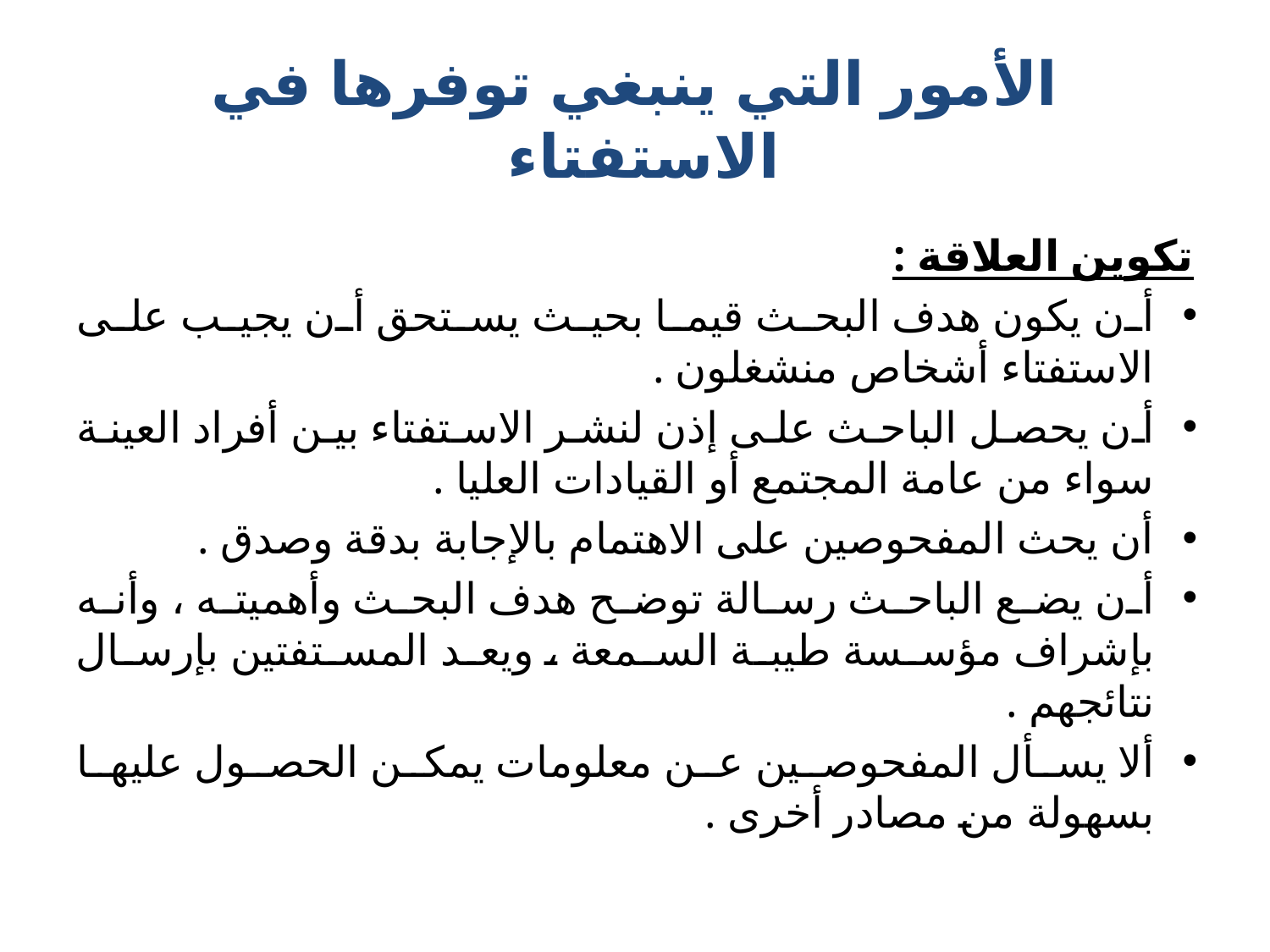

# الأمور التي ينبغي توفرها في الاستفتاء
تكوين العلاقة :
أن يكون هدف البحث قيما بحيث يستحق أن يجيب على الاستفتاء أشخاص منشغلون .
أن يحصل الباحث على إذن لنشر الاستفتاء بين أفراد العينة سواء من عامة المجتمع أو القيادات العليا .
أن يحث المفحوصين على الاهتمام بالإجابة بدقة وصدق .
أن يضع الباحث رسالة توضح هدف البحث وأهميته ، وأنه بإشراف مؤسسة طيبة السمعة ، ويعد المستفتين بإرسال نتائجهم .
ألا يسأل المفحوصين عن معلومات يمكن الحصول عليها بسهولة من مصادر أخرى .